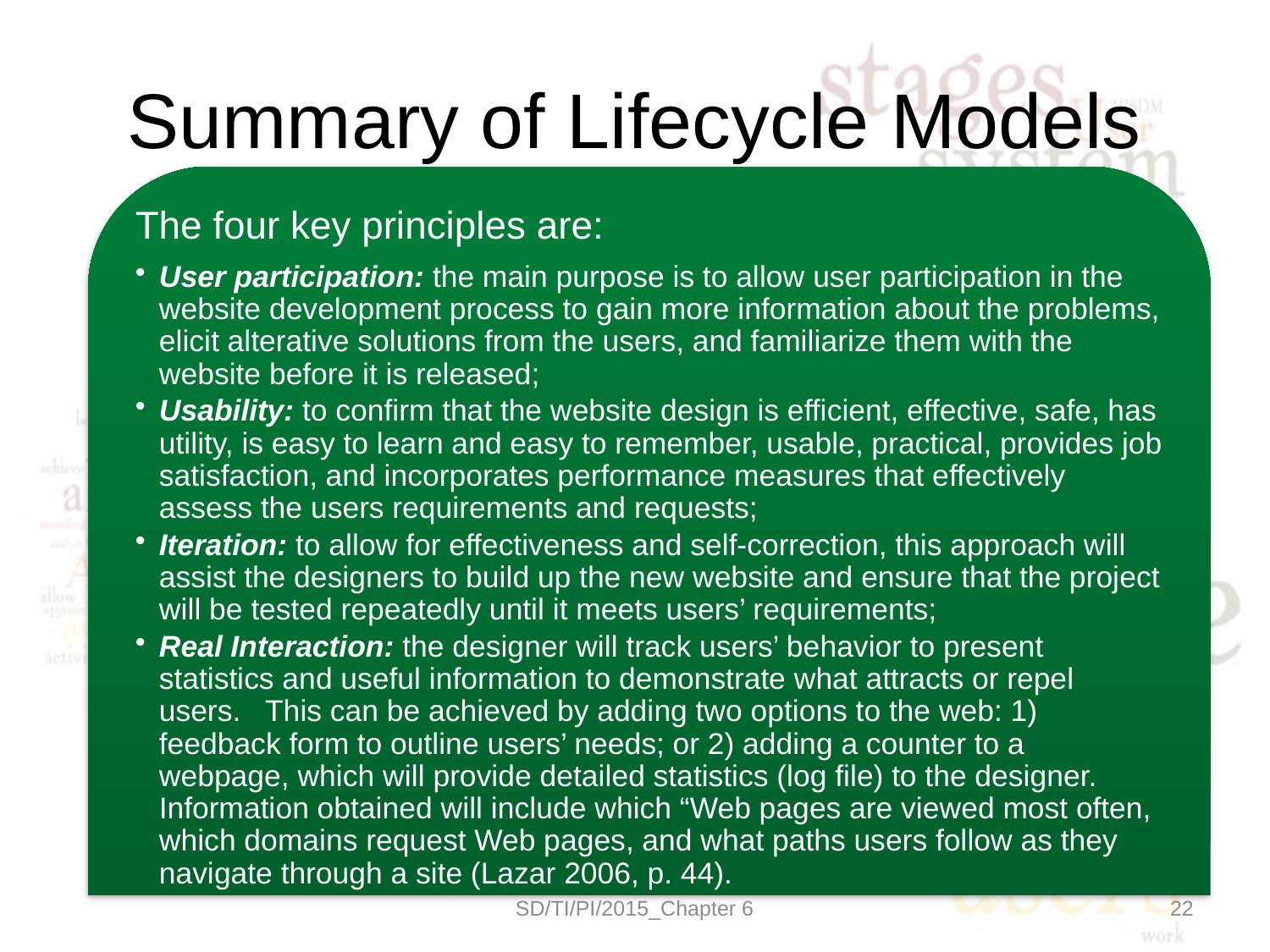

# Summary of Lifecycle Models
The four key principles are:
User participation: the main purpose is to allow user participation in the website development process to gain more information about the problems, elicit alterative solutions from the users, and familiarize them with the website before it is released;
Usability: to confirm that the website design is efficient, effective, safe, has utility, is easy to learn and easy to remember, usable, practical, provides job satisfaction, and incorporates performance measures that effectively assess the users requirements and requests;
Iteration: to allow for effectiveness and self-correction, this approach will assist the designers to build up the new website and ensure that the project will be tested repeatedly until it meets users’ requirements;
Real Interaction: the designer will track users’ behavior to present statistics and useful information to demonstrate what attracts or repel users.   This can be achieved by adding two options to the web: 1) feedback form to outline users’ needs; or 2) adding a counter to a webpage, which will provide detailed statistics (log file) to the designer. Information obtained will include which “Web pages are viewed most often, which domains request Web pages, and what paths users follow as they navigate through a site (Lazar 2006, p. 44).
SD/TI/PI/2015_Chapter 6
22